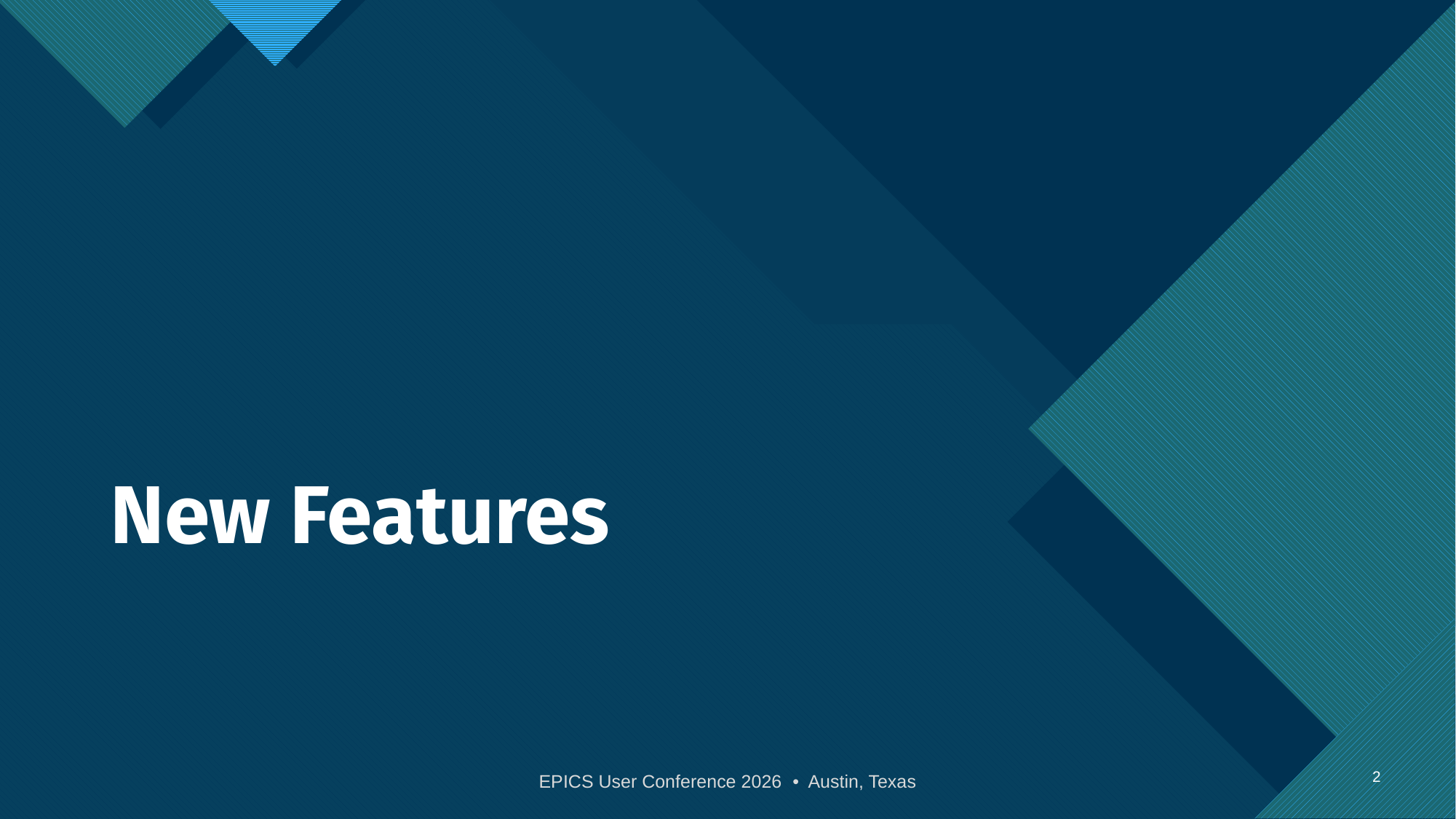

# New Features
2
EPICS User Conference 2026  •  Austin, Texas